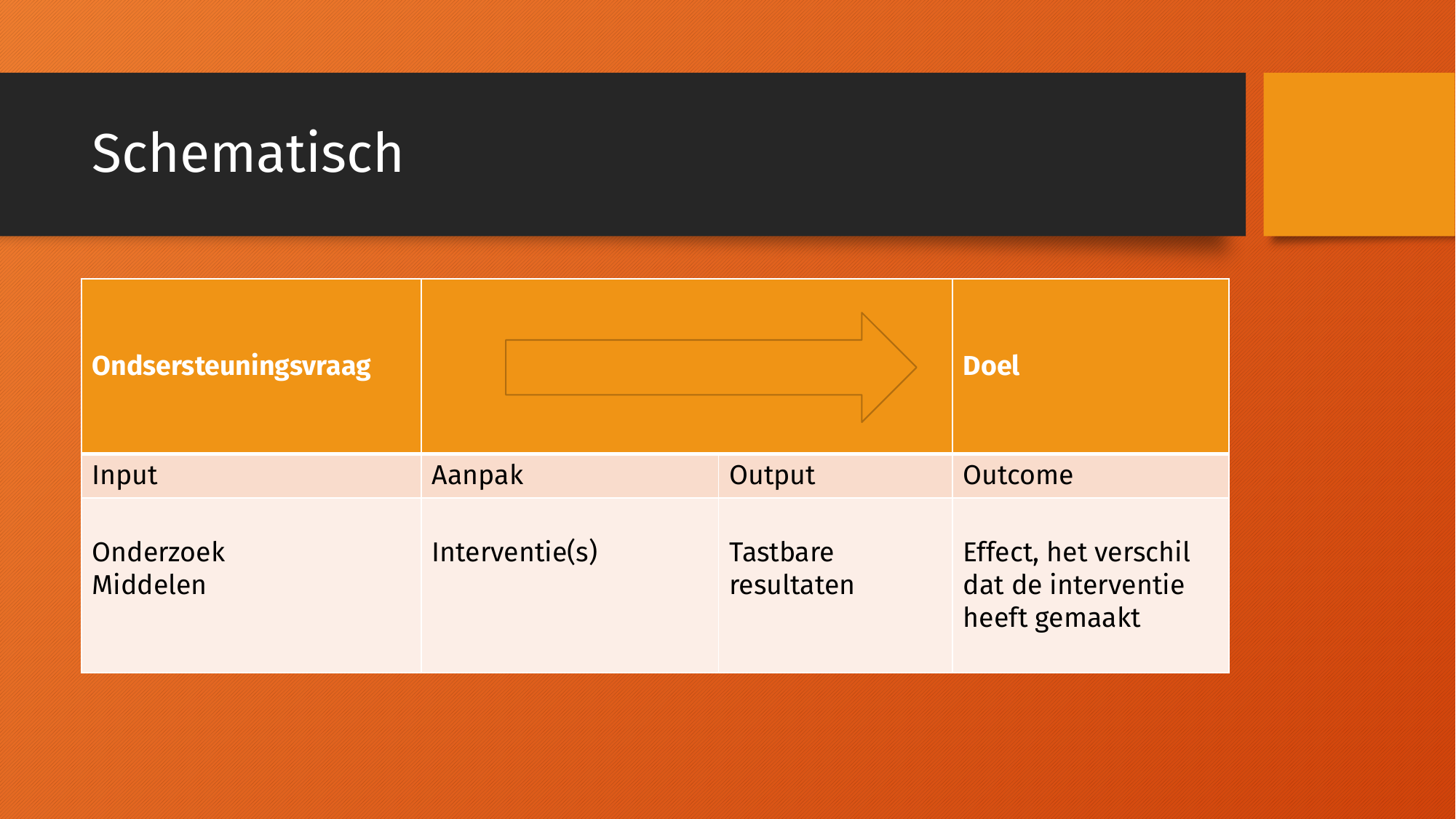

# Schematisch
| Ondsersteuningsvraag |  |  | Doel |
| --- | --- | --- | --- |
| Input | Aanpak | Output | Outcome |
| Onderzoek Middelen | Interventie(s) | Tastbare resultaten | Effect, het verschil dat de interventie heeft gemaakt |